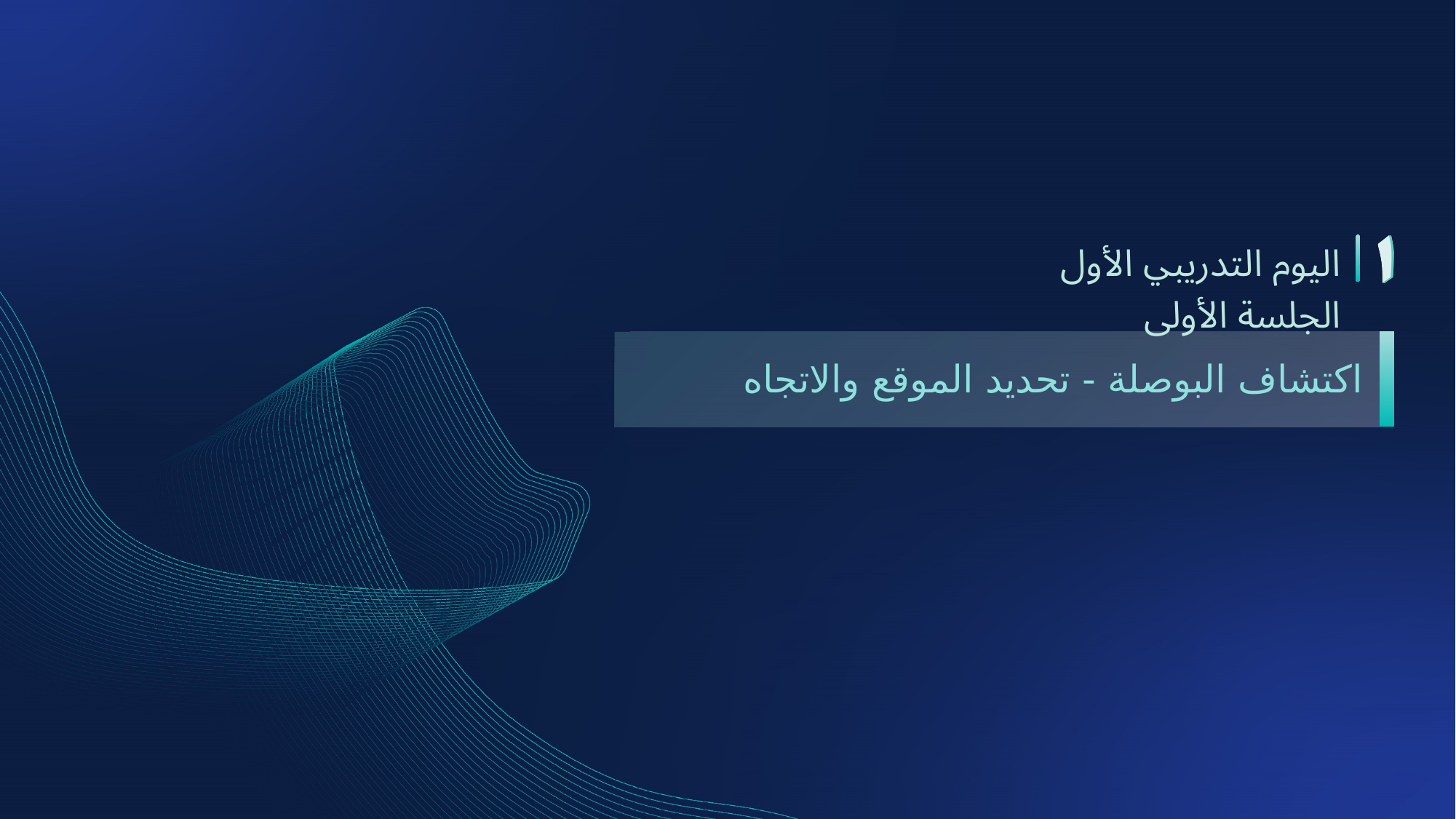

اليوم التدريبي الأول
الجلسة الأولى

اكتشاف البوصلة - تحديد الموقع والاتجاه